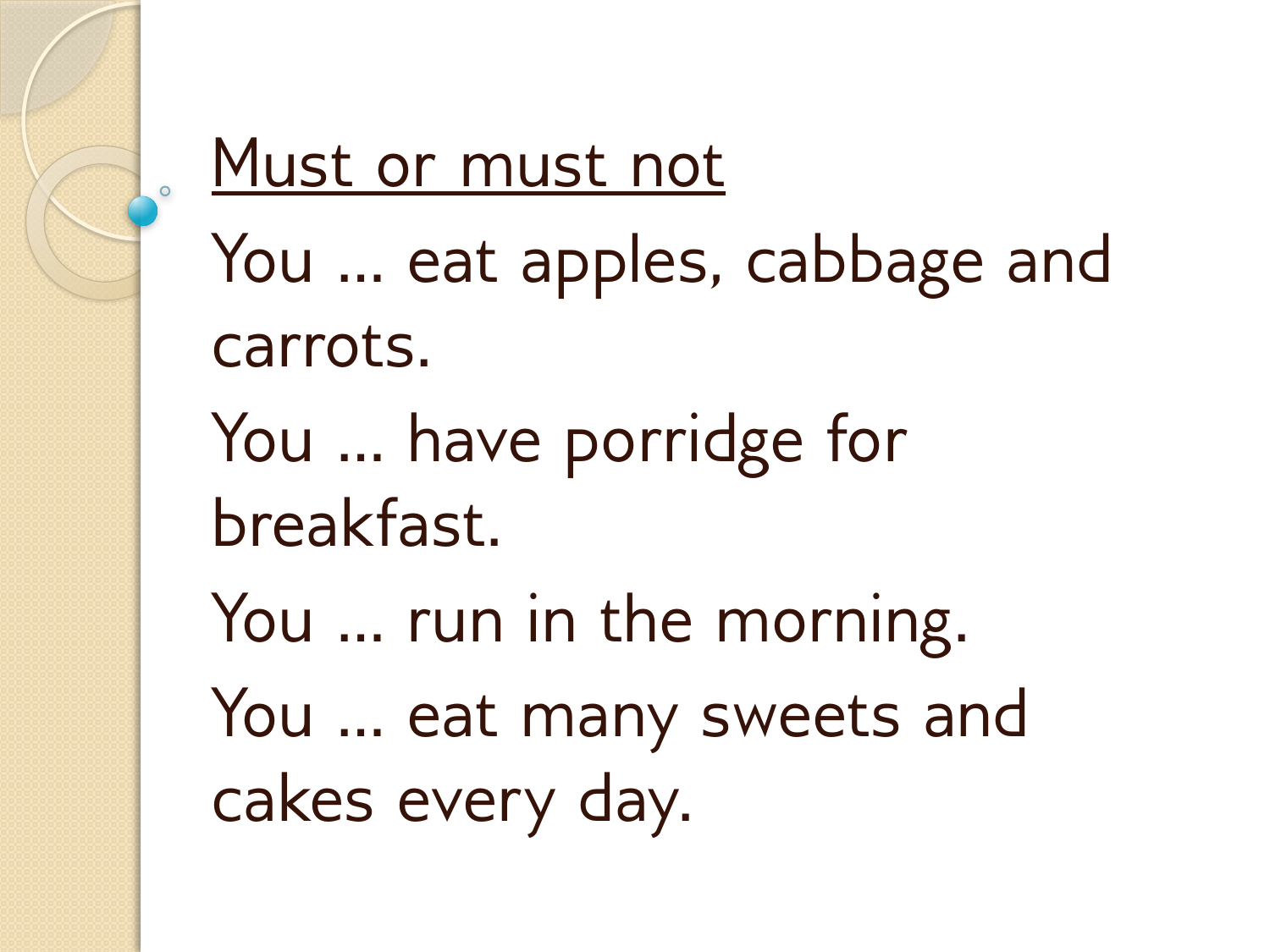

Must or must not
You … eat apples, cabbage and carrots.
You … have porridge for breakfast.
You … run in the morning.
You … eat many sweets and cakes every day.